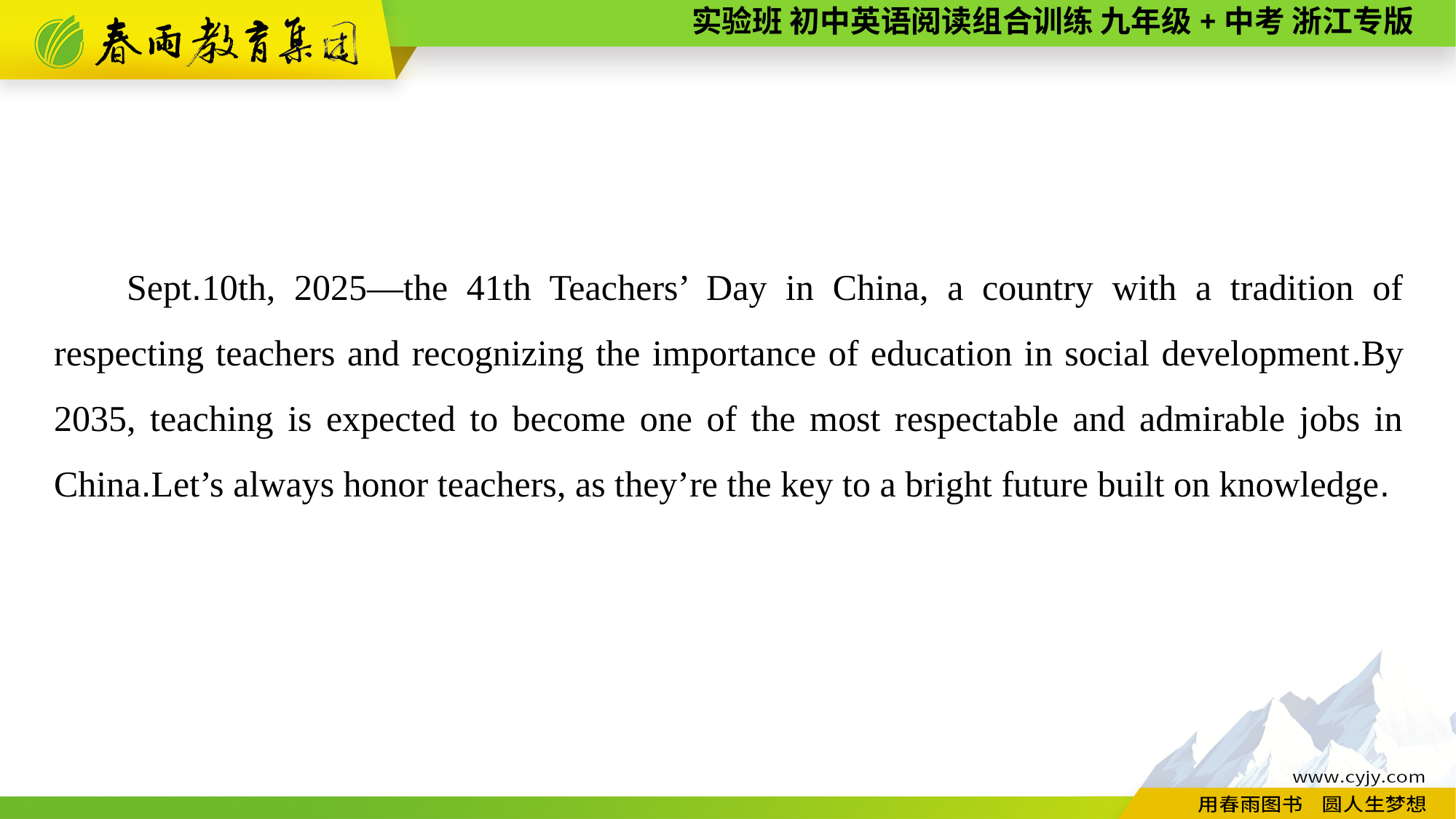

Sept.10th, 2025—the 41th Teachers’ Day in China, a country with a tradition of respecting teachers and recognizing the importance of education in social development.By 2035, teaching is expected to become one of the most respectable and admirable jobs in China.Let’s always honor teachers, as they’re the key to a bright future built on knowledge.